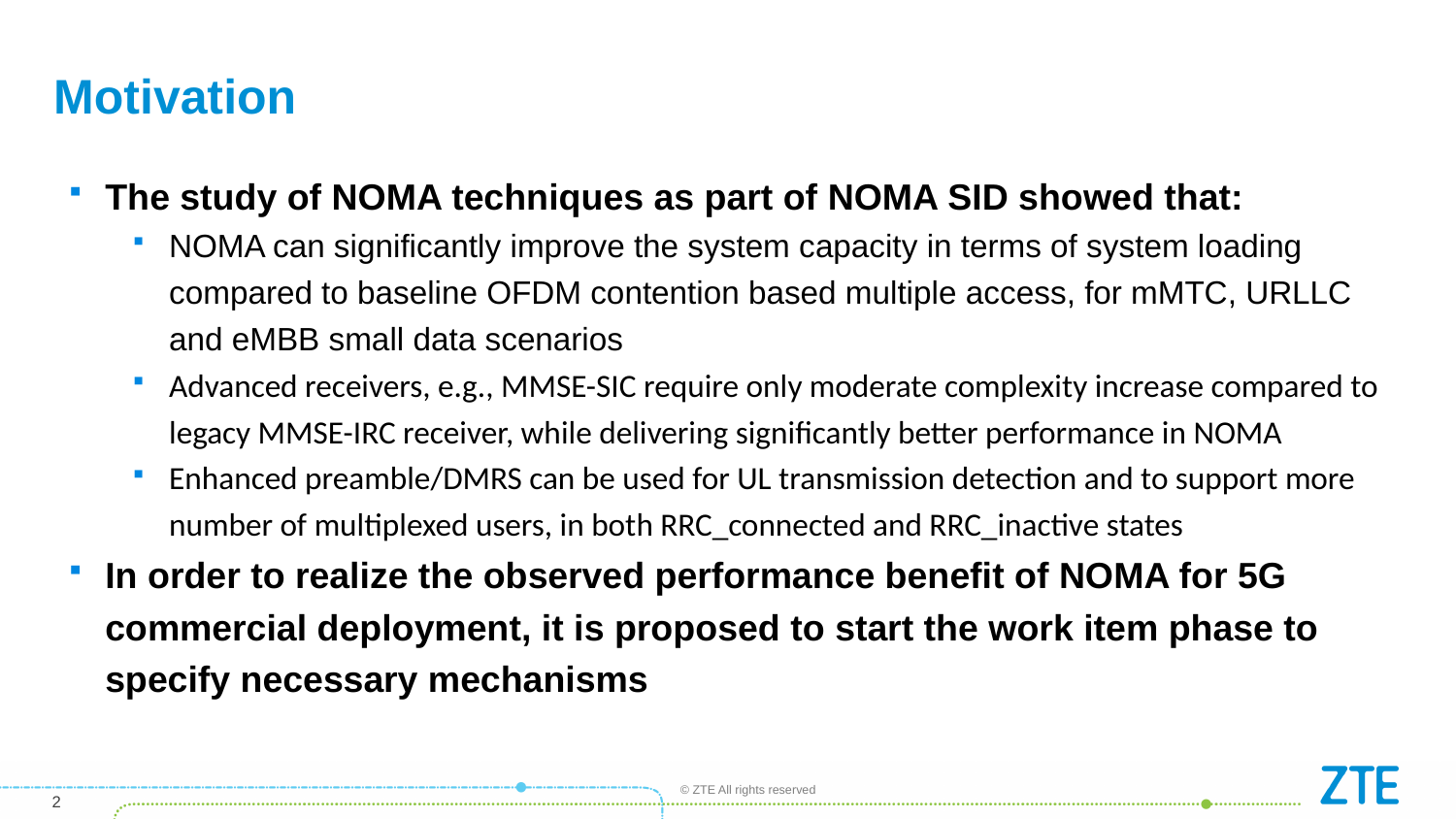

# Motivation
The study of NOMA techniques as part of NOMA SID showed that:
NOMA can significantly improve the system capacity in terms of system loading compared to baseline OFDM contention based multiple access, for mMTC, URLLC and eMBB small data scenarios
Advanced receivers, e.g., MMSE-SIC require only moderate complexity increase compared to legacy MMSE-IRC receiver, while delivering significantly better performance in NOMA
Enhanced preamble/DMRS can be used for UL transmission detection and to support more number of multiplexed users, in both RRC_connected and RRC_inactive states
In order to realize the observed performance benefit of NOMA for 5G commercial deployment, it is proposed to start the work item phase to specify necessary mechanisms